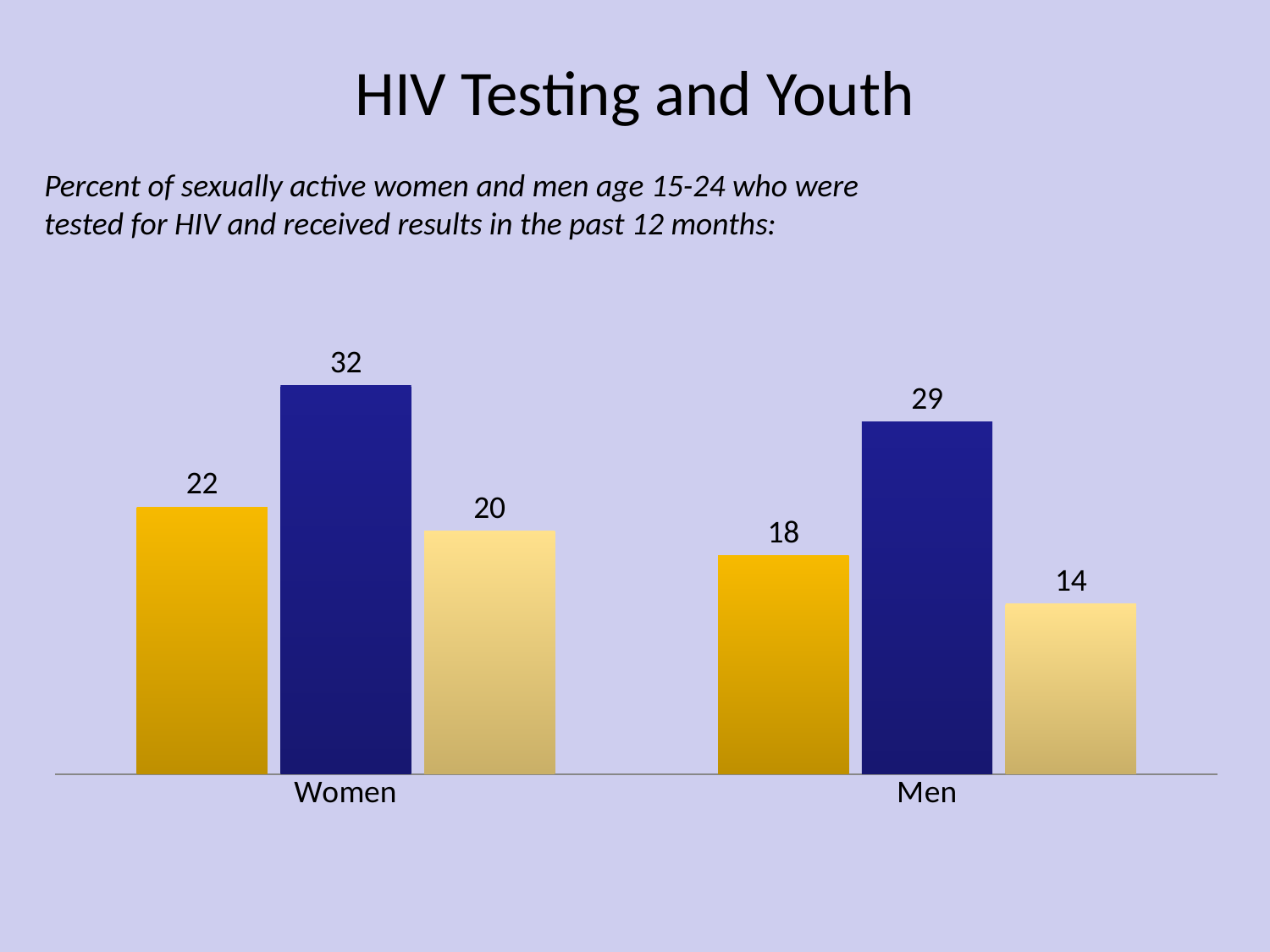

# HIV Testing and Youth
Percent of sexually active women and men age 15-24 who were tested for HIV and received results in the past 12 months:

### Chart

| Category | Total | Urban | Rural |
|---|---|---|---|
| Women | 22.0 | 32.0 | 20.0 |
| Men | 18.0 | 29.0 | 14.0 |